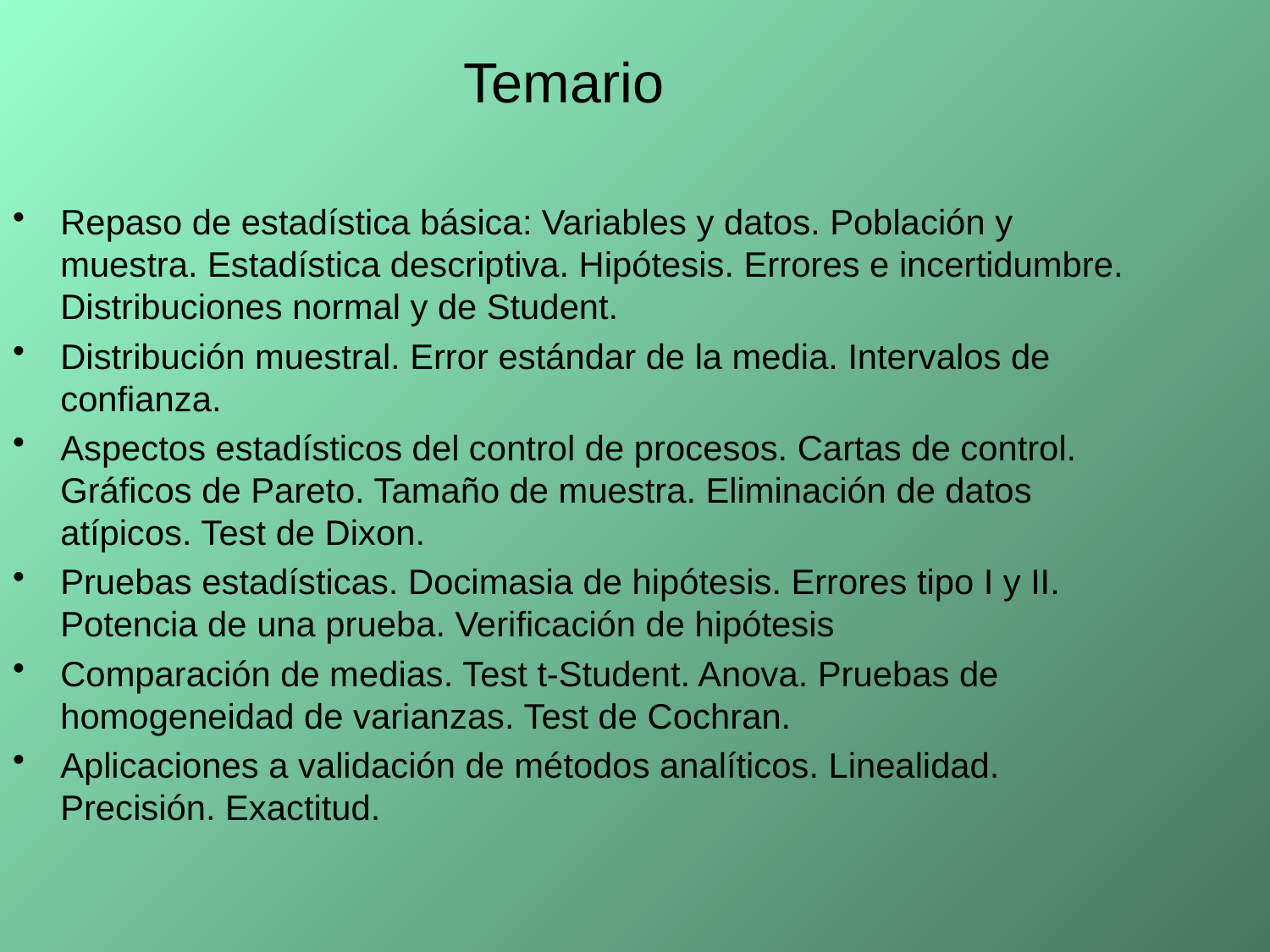

Temario

Repaso de estadística básica: Variables y datos. Población y muestra. Estadística descriptiva. Hipótesis. Errores e incertidumbre. Distribuciones normal y de Student.
Distribución muestral. Error estándar de la media. Intervalos de confianza.
Aspectos estadísticos del control de procesos. Cartas de control. Gráficos de Pareto. Tamaño de muestra. Eliminación de datos atípicos. Test de Dixon.
Pruebas estadísticas. Docimasia de hipótesis. Errores tipo I y II. Potencia de una prueba. Verificación de hipótesis
Comparación de medias. Test t-Student. Anova. Pruebas de homogeneidad de varianzas. Test de Cochran.
Aplicaciones a validación de métodos analíticos. Linealidad. Precisión. Exactitud.